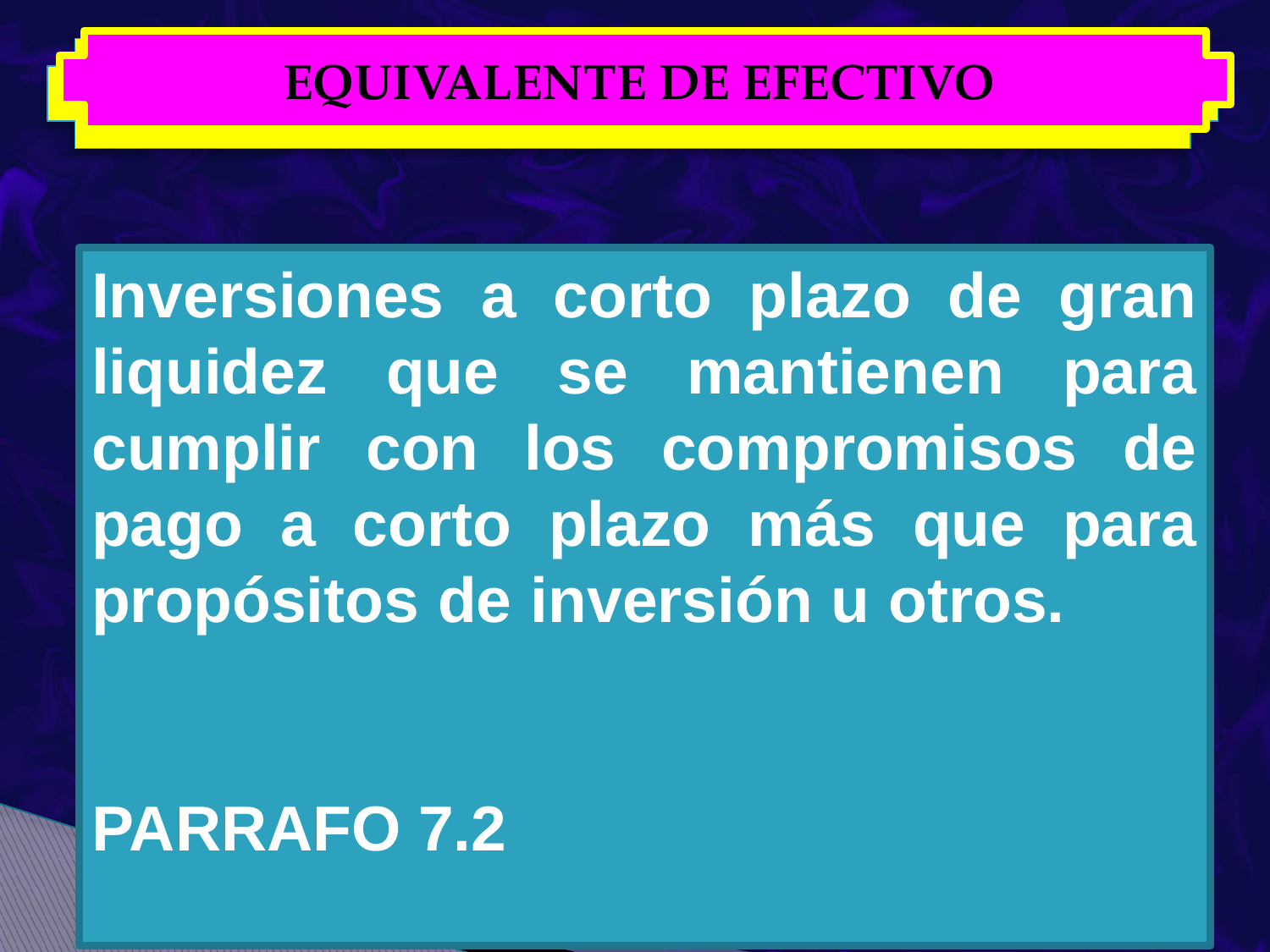

EQUIVALENTE DE EFECTIVO

Inversiones a corto plazo de gran liquidez que se mantienen para cumplir con los compromisos de pago a corto plazo más que para propósitos de inversión u otros.

PARRAFO 7.2